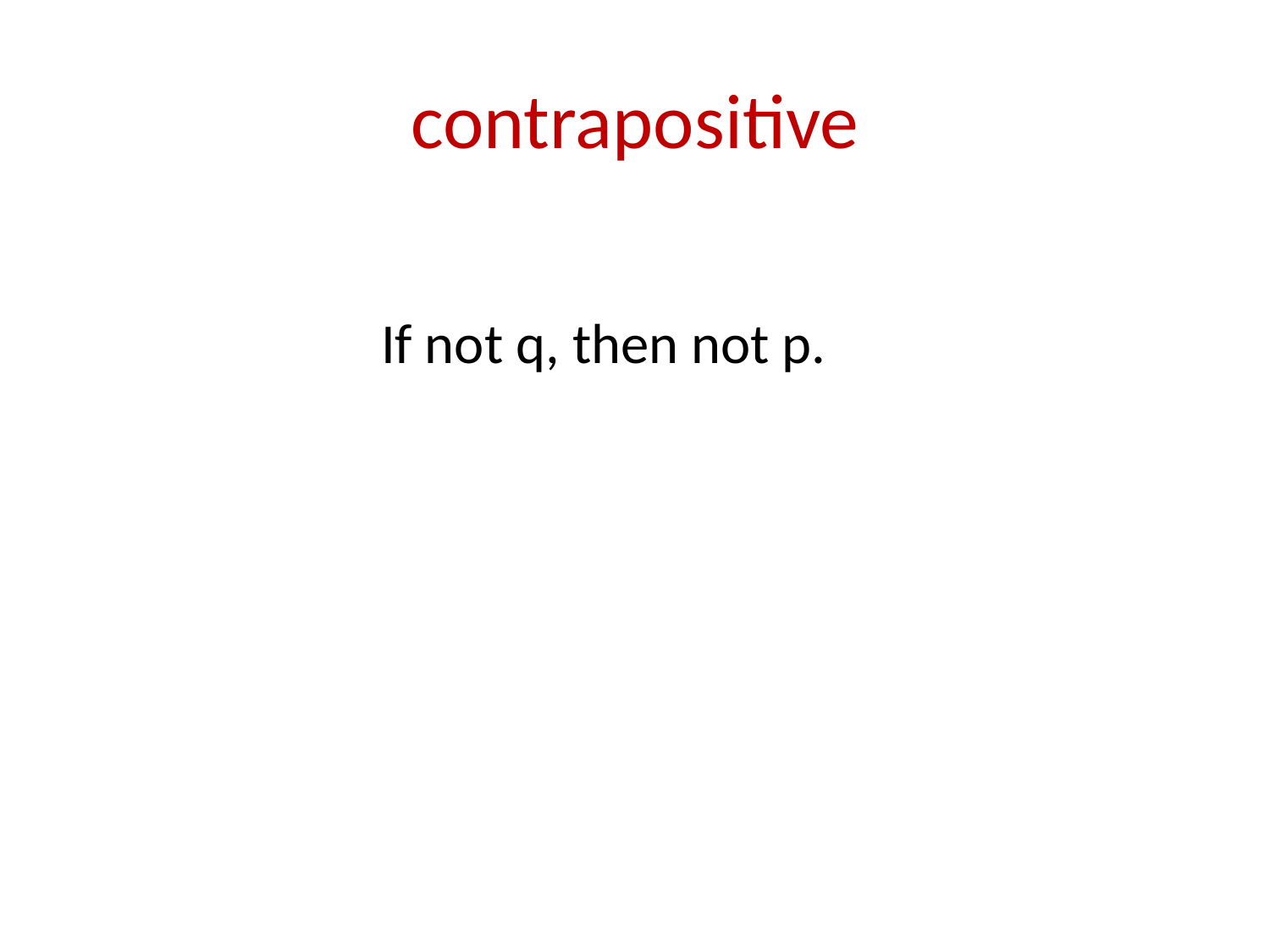

# contrapositive

                        If not q, then not p.